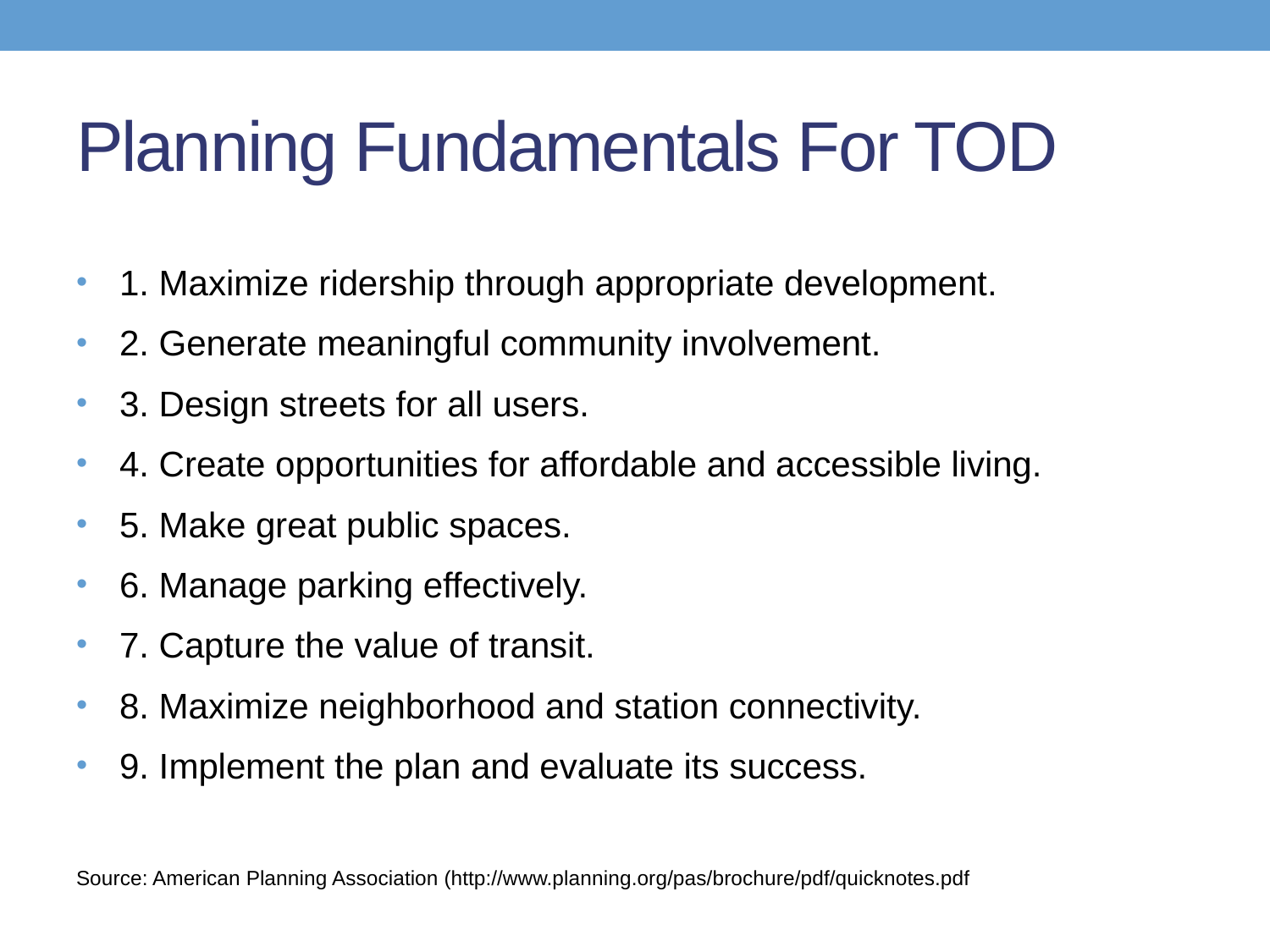

# Planning Fundamentals For TOD
1. Maximize ridership through appropriate development.
2. Generate meaningful community involvement.
3. Design streets for all users.
4. Create opportunities for affordable and accessible living.
5. Make great public spaces.
6. Manage parking effectively.
7. Capture the value of transit.
8. Maximize neighborhood and station connectivity.
9. Implement the plan and evaluate its success.

Source: American Planning Association (http://www.planning.org/pas/brochure/pdf/quicknotes.pdf